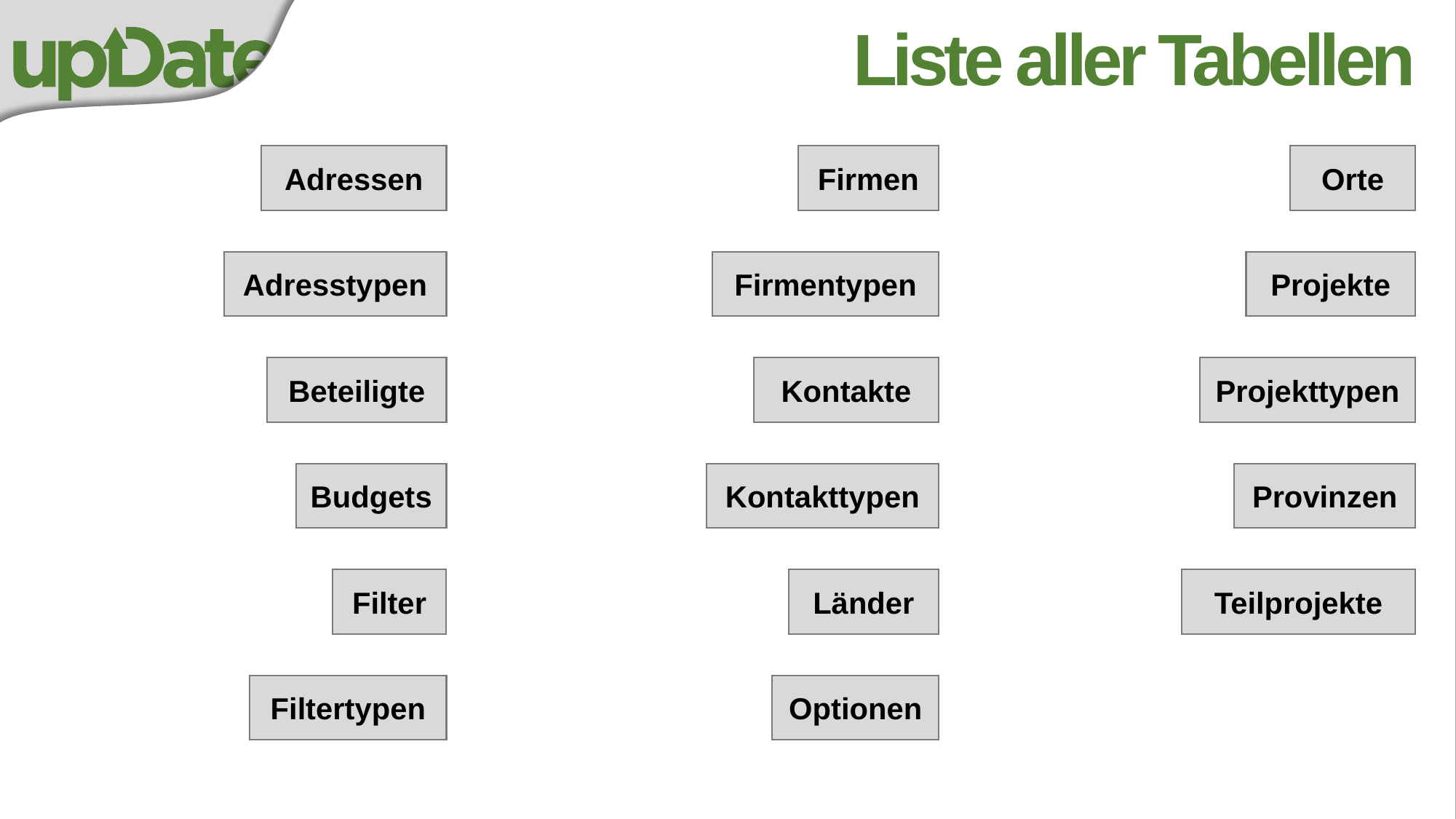

# Liste aller Tabellen
Adressen
Firmen
Orte
Adresstypen
Firmentypen
Projekte
Beteiligte
Kontakte
Projekttypen
Budgets
Kontakttypen
Provinzen
Filter
Länder
Teilprojekte
Filtertypen
Optionen